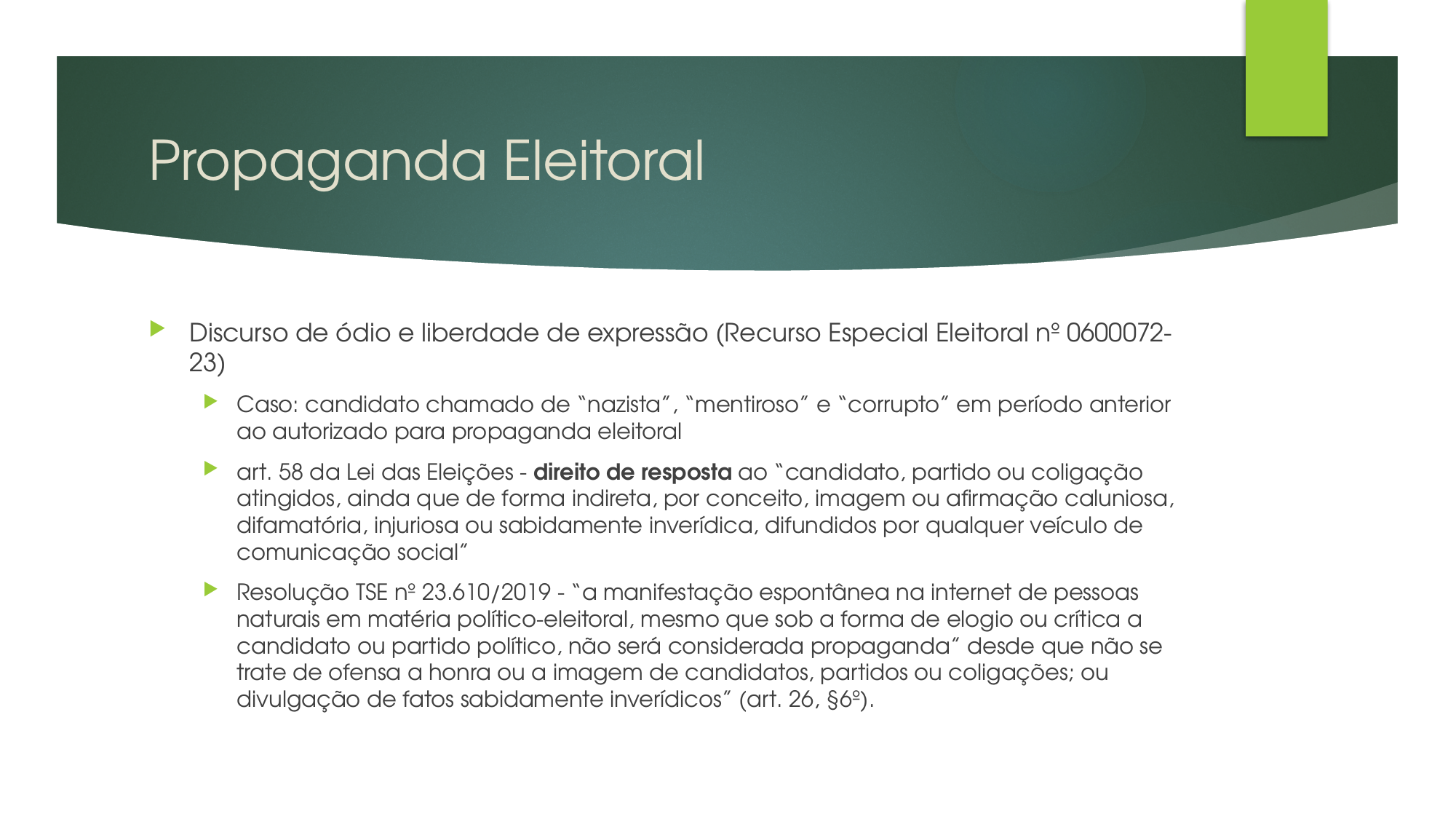

# Propaganda Eleitoral
Discurso de ódio e liberdade de expressão (Recurso Especial Eleitoral nº 0600072-23)
Caso: candidato chamado de “nazista”, “mentiroso” e “corrupto” em período anterior ao autorizado para propaganda eleitoral
art. 58 da Lei das Eleições - direito de resposta ao “candidato, partido ou coligação atingidos, ainda que de forma indireta, por conceito, imagem ou afirmação caluniosa, difamatória, injuriosa ou sabidamente inverídica, difundidos por qualquer veículo de comunicação social”
Resolução TSE nº 23.610/2019 - “a manifestação espontânea na internet de pessoas naturais em matéria político-eleitoral, mesmo que sob a forma de elogio ou crítica a candidato ou partido político, não será considerada propaganda” desde que não se trate de ofensa a honra ou a imagem de candidatos, partidos ou coligações; ou divulgação de fatos sabidamente inverídicos” (art. 26, §6º).